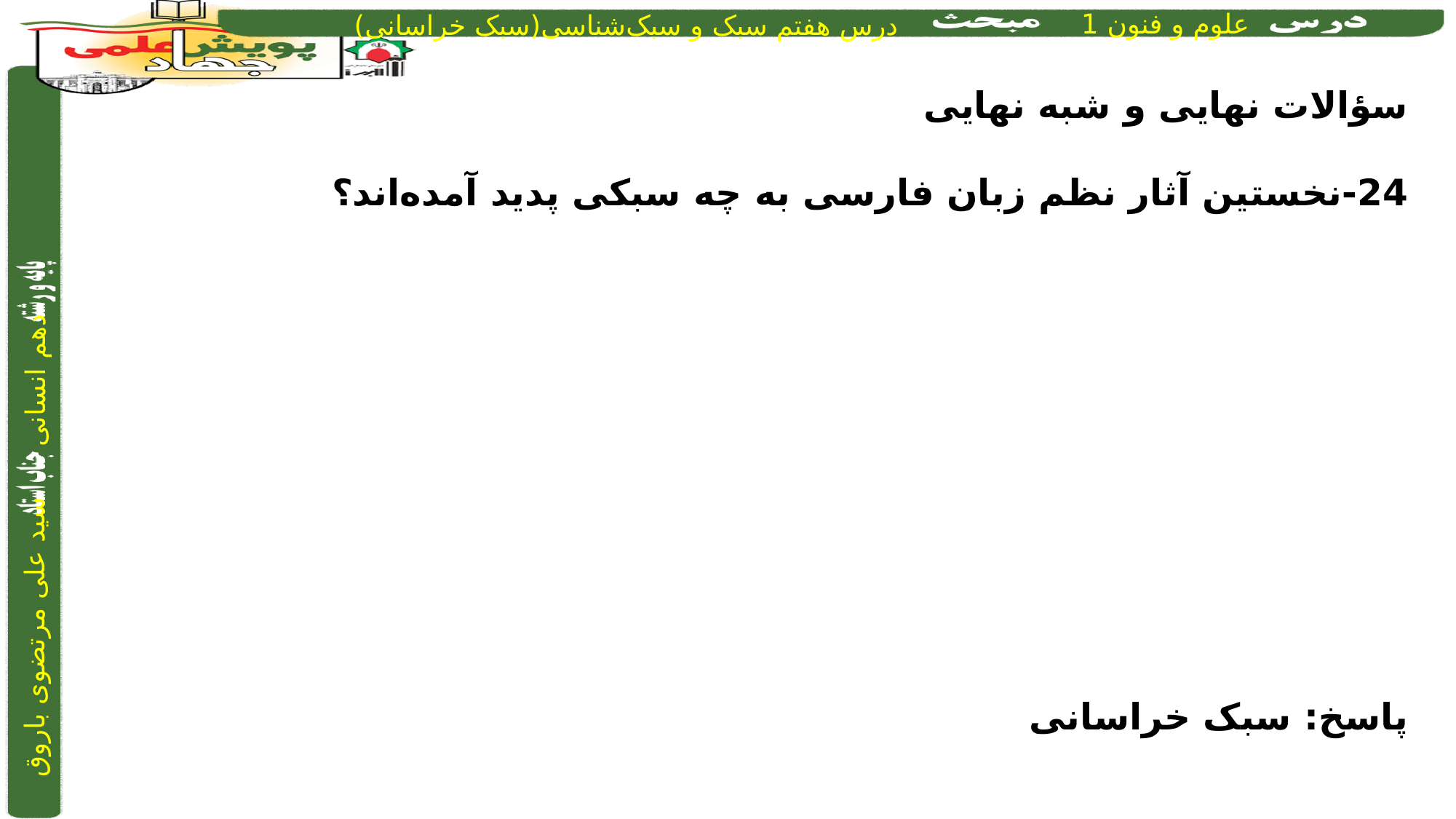

سؤالات نهایی و شبه نهایی
24-نخستین آثار نظم زبان فارسی به چه سبکی پدید آمده‌اند؟

پاسخ: سبک خراسانی